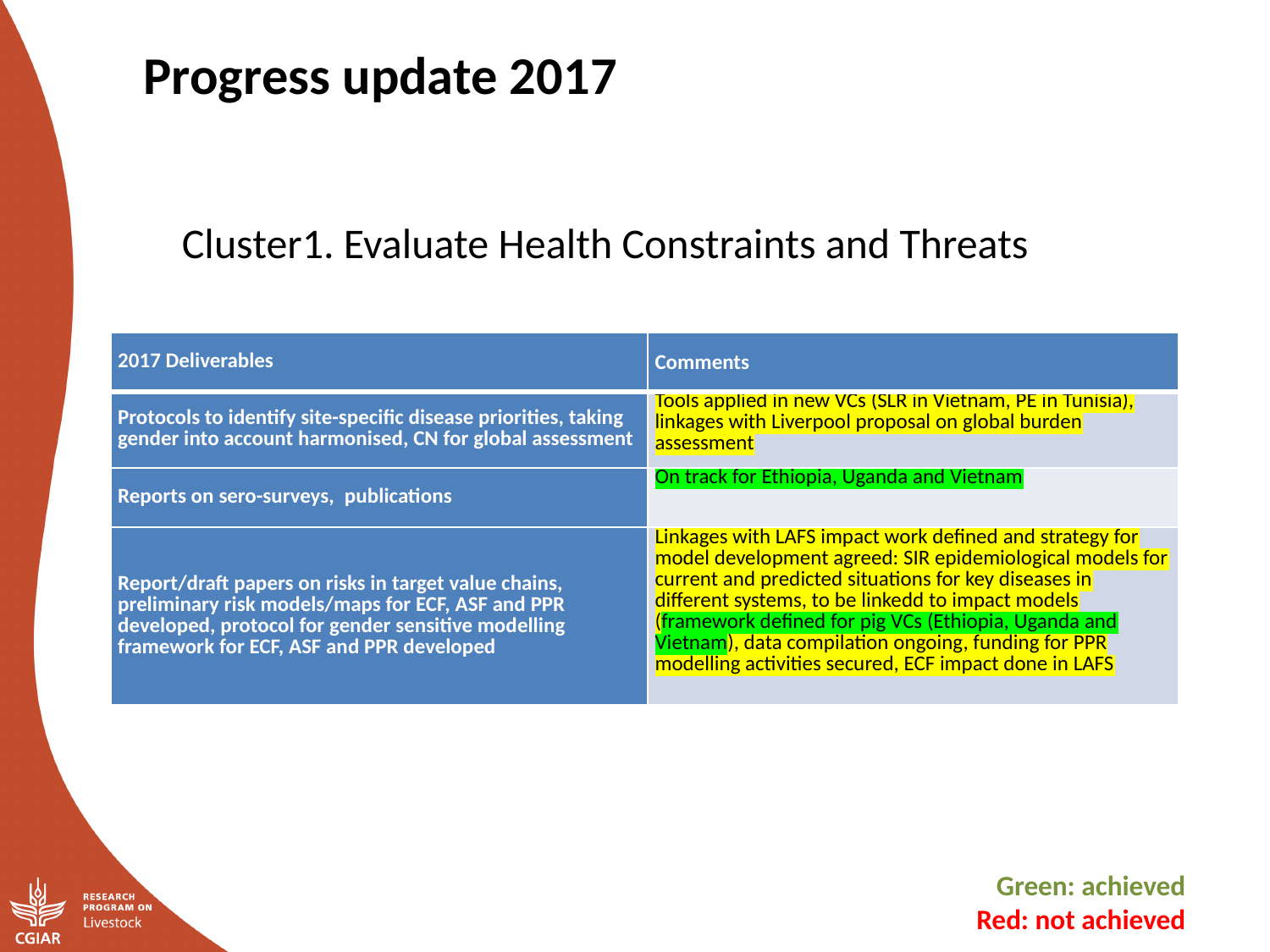

Progress update 2017
Cluster1. Evaluate Health Constraints and Threats
| 2017 Deliverables | Comments |
| --- | --- |
| Protocols to identify site-specific disease priorities, taking gender into account harmonised, CN for global assessment | Tools applied in new VCs (SLR in Vietnam, PE in Tunisia), linkages with Liverpool proposal on global burden assessment |
| Reports on sero-surveys,  publications | On track for Ethiopia, Uganda and Vietnam |
| Report/draft papers on risks in target value chains, preliminary risk models/maps for ECF, ASF and PPR developed, protocol for gender sensitive modelling framework for ECF, ASF and PPR developed | Linkages with LAFS impact work defined and strategy for model development agreed: SIR epidemiological models for current and predicted situations for key diseases in different systems, to be linkedd to impact models (framework defined for pig VCs (Ethiopia, Uganda and Vietnam), data compilation ongoing, funding for PPR modelling activities secured, ECF impact done in LAFS |
Green: achieved
Red: not achieved